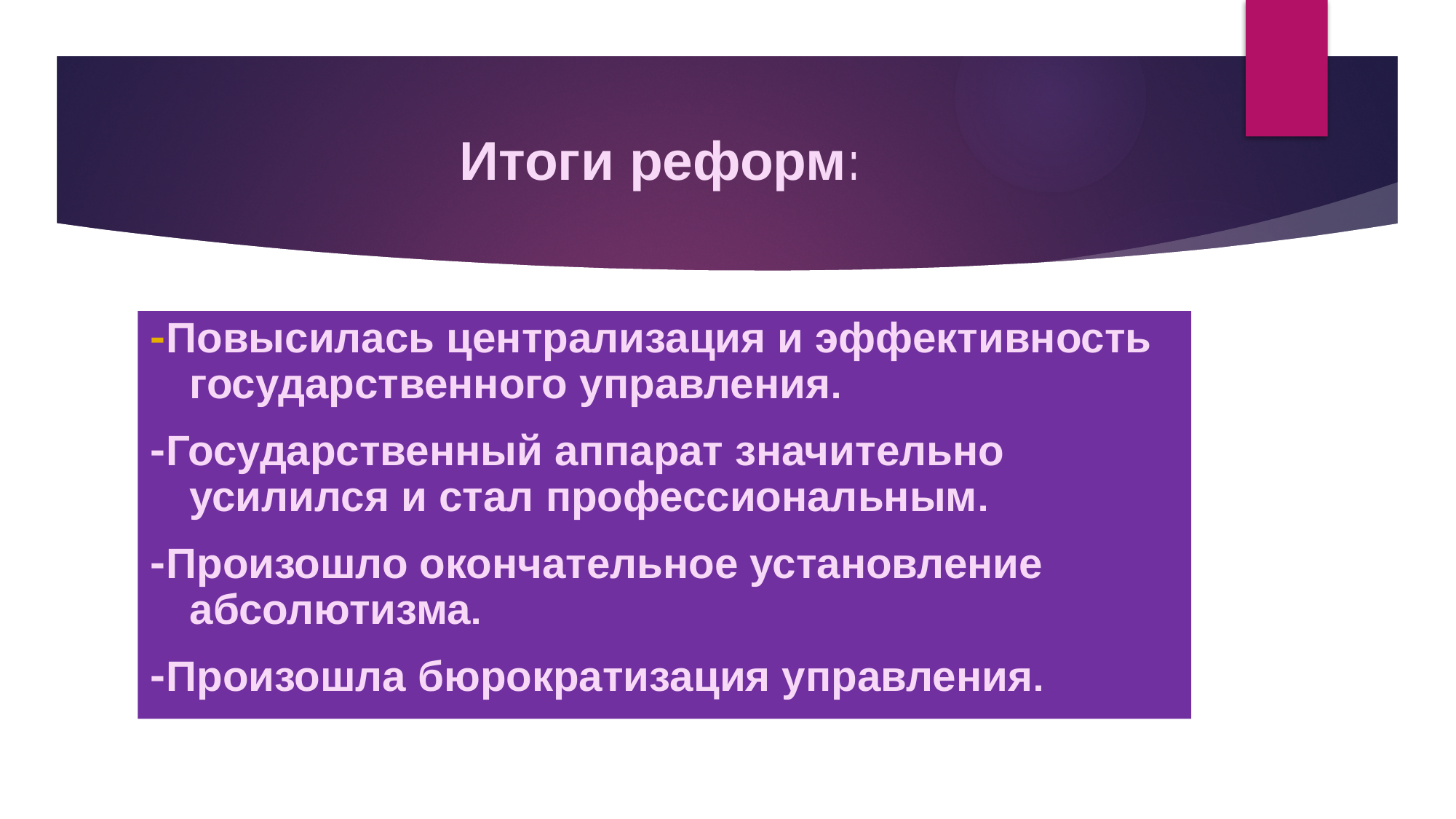

# Итоги реформ:
-Повысилась централизация и эффективность государственного управления.
-Государственный аппарат значительно усилился и стал профессиональным.
-Произошло окончательное установление абсолютизма.
-Произошла бюрократизация управления.